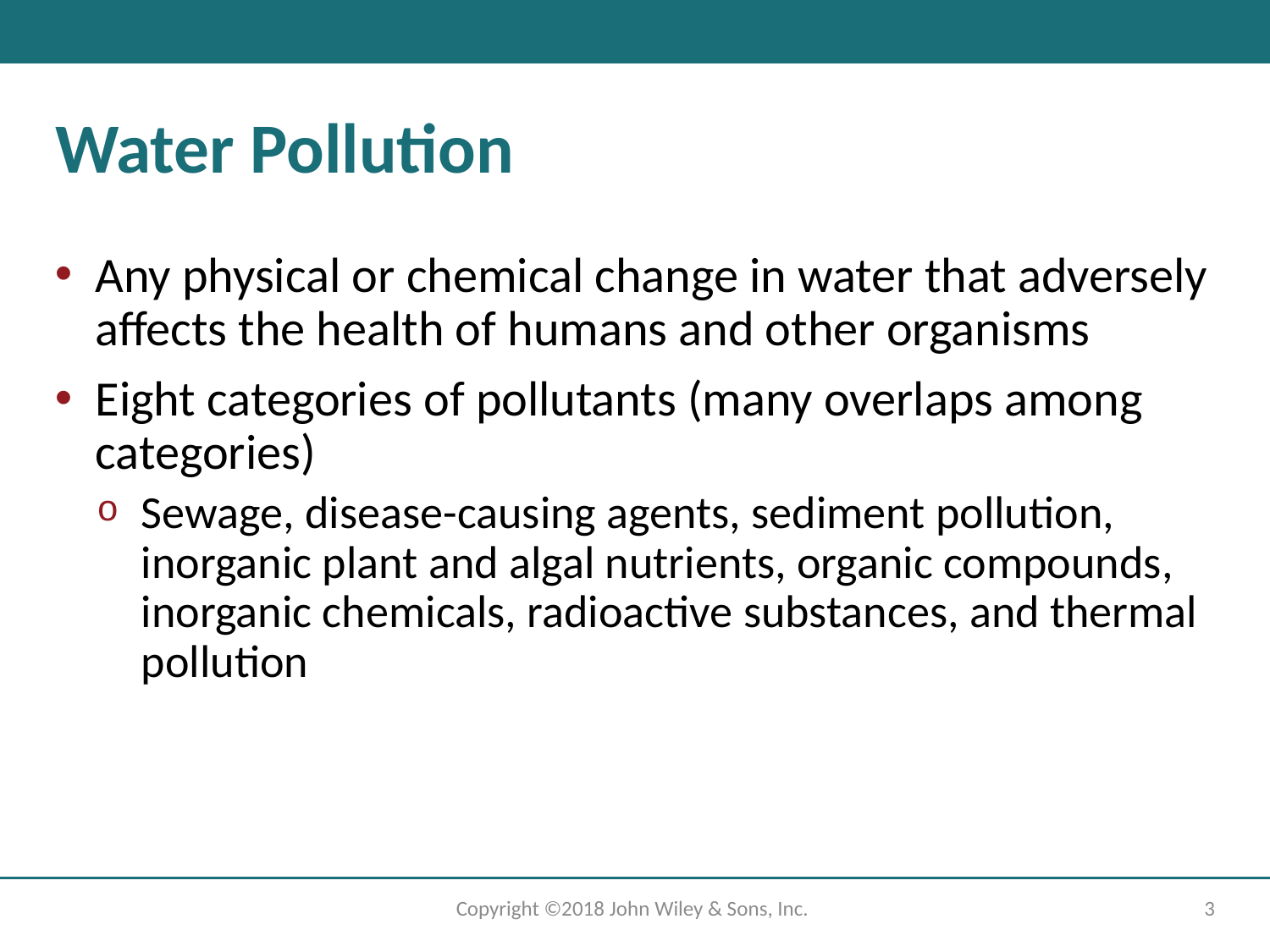

# Water Pollution
Any physical or chemical change in water that adversely affects the health of humans and other organisms
Eight categories of pollutants (many overlaps among categories)
Sewage, disease-causing agents, sediment pollution, inorganic plant and algal nutrients, organic compounds, inorganic chemicals, radioactive substances, and thermal pollution
Copyright ©2018 John Wiley & Sons, Inc.
3